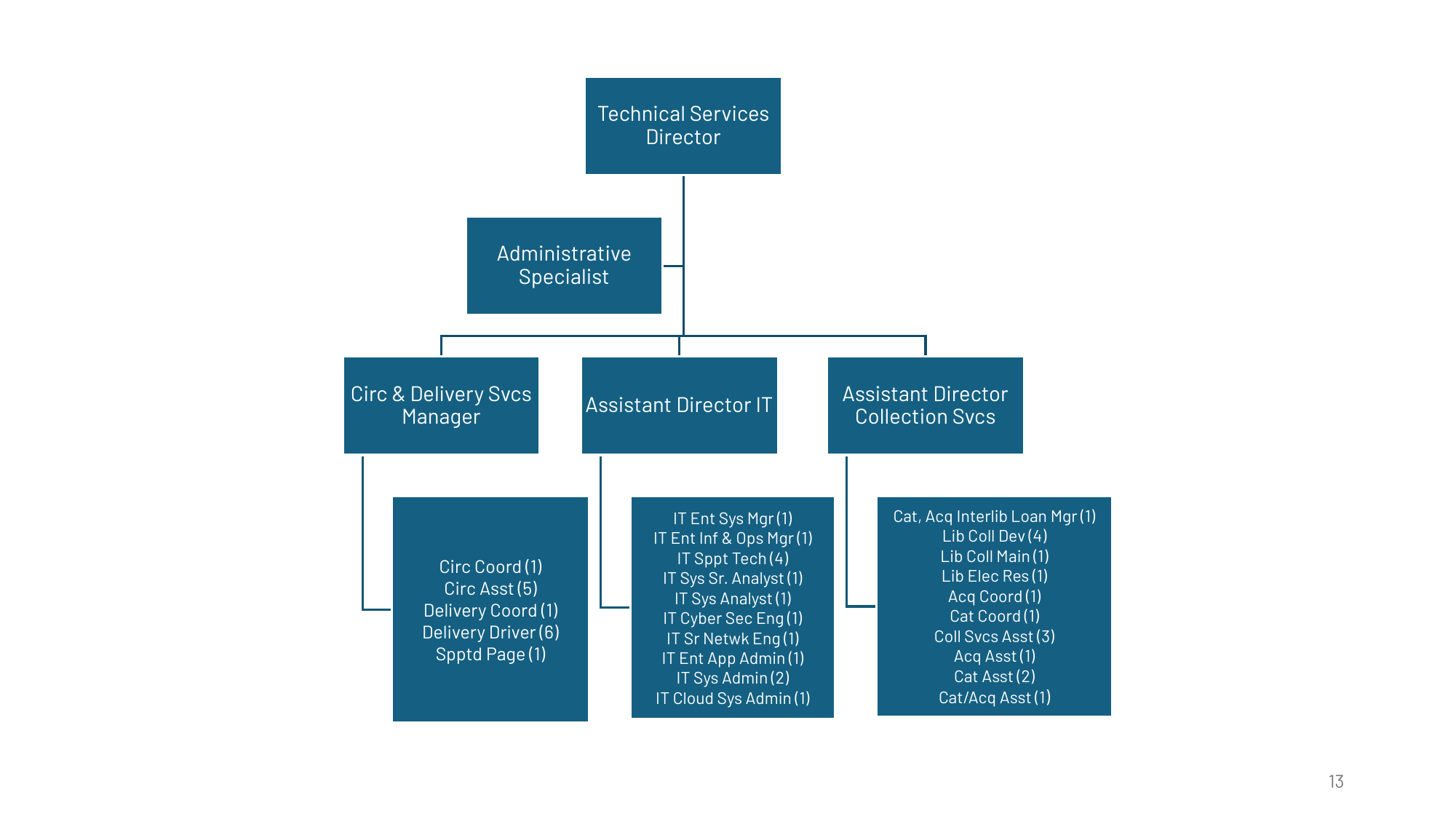

Technical Services Director
Circ & Delivery Svcs Manager
Circ Coord (1)
Circ Asst (5)
Delivery Coord (1)
Delivery Driver (6)
Spptd Page (1)
Assistant Director IT

IT Ent Sys Mgr (1)
IT Ent Inf & Ops Mgr (1)
IT Sppt Tech (4)
IT Sys Sr. Analyst (1)
IT Sys Analyst (1)
IT Cyber Sec Eng (1)
IT Sr Netwk Eng (1)
IT Ent App Admin (1)
IT Sys Admin (2)
IT Cloud Sys Admin (1)

Assistant Director Collection Svcs
Cat, Acq Interlib Loan Mgr (1)
Lib Coll Dev (4)
Lib Coll Main (1)
Lib Elec Res (1)
Acq Coord (1)
Cat Coord (1)
Coll Svcs Asst (3)
Acq Asst (1)
Cat Asst (2)
Cat/Acq Asst (1)
Administrative Specialist
13